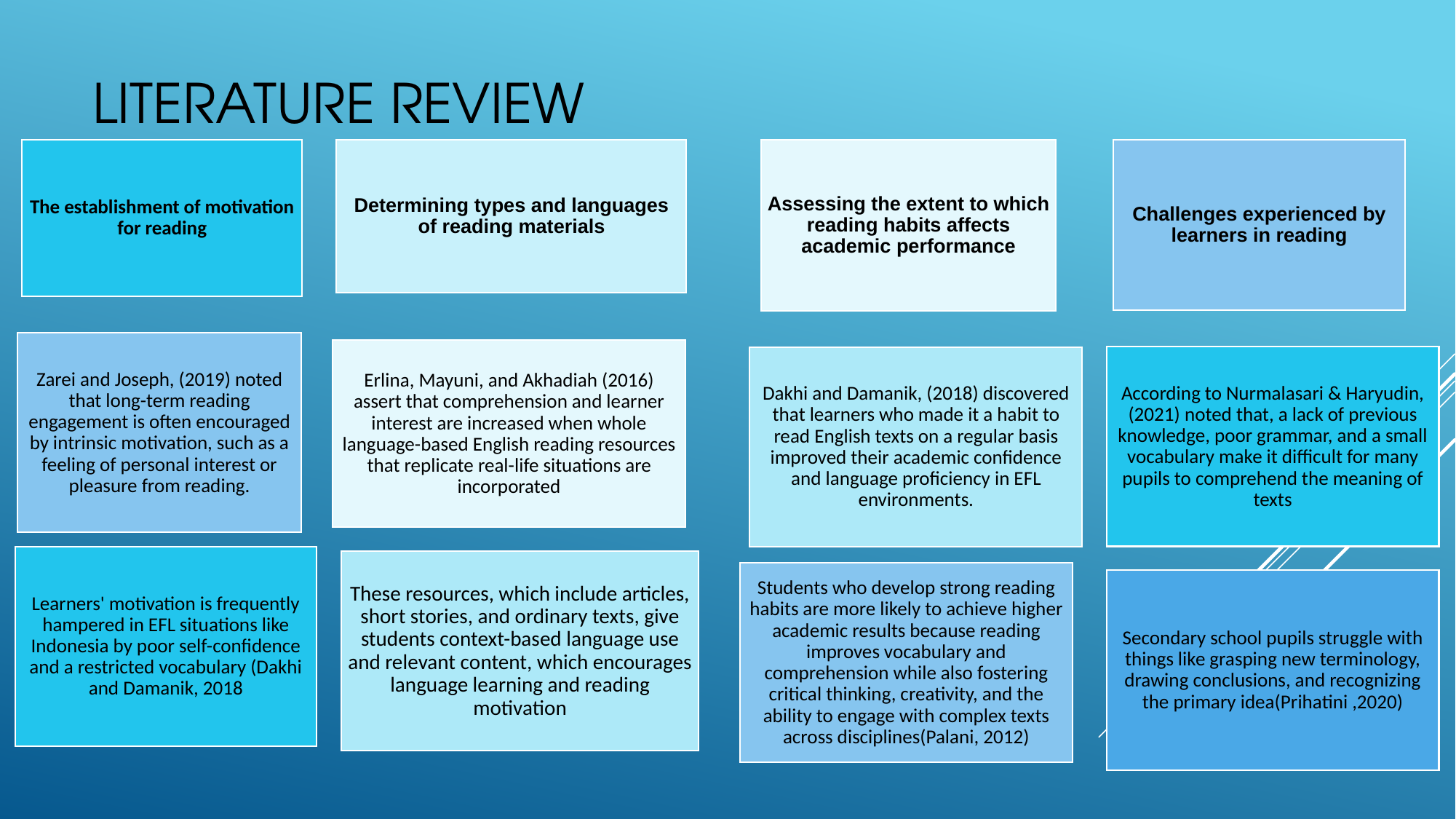

# Literature Review
The establishment of motivation for reading
Zarei and Joseph, (2019) noted that long-term reading engagement is often encouraged by intrinsic motivation, such as a feeling of personal interest or pleasure from reading.
Learners' motivation is frequently hampered in EFL situations like Indonesia by poor self-confidence and a restricted vocabulary (Dakhi and Damanik, 2018
Determining types and languages of reading materials
Erlina, Mayuni, and Akhadiah (2016) assert that comprehension and learner interest are increased when whole language-based English reading resources that replicate real-life situations are incorporated
Challenges experienced by learners in reading
Assessing the extent to which reading habits affects academic performance
Dakhi and Damanik, (2018) discovered that learners who made it a habit to read English texts on a regular basis improved their academic confidence and language proficiency in EFL environments.
These resources, which include articles, short stories, and ordinary texts, give students context-based language use and relevant content, which encourages language learning and reading motivation
Students who develop strong reading habits are more likely to achieve higher academic results because reading improves vocabulary and comprehension while also fostering critical thinking, creativity, and the ability to engage with complex texts across disciplines(Palani, 2012)
Secondary school pupils struggle with things like grasping new terminology, drawing conclusions, and recognizing the primary idea(Prihatini ,2020)
According to Nurmalasari & Haryudin, (2021) noted that, a lack of previous knowledge, poor grammar, and a small vocabulary make it difficult for many pupils to comprehend the meaning of texts